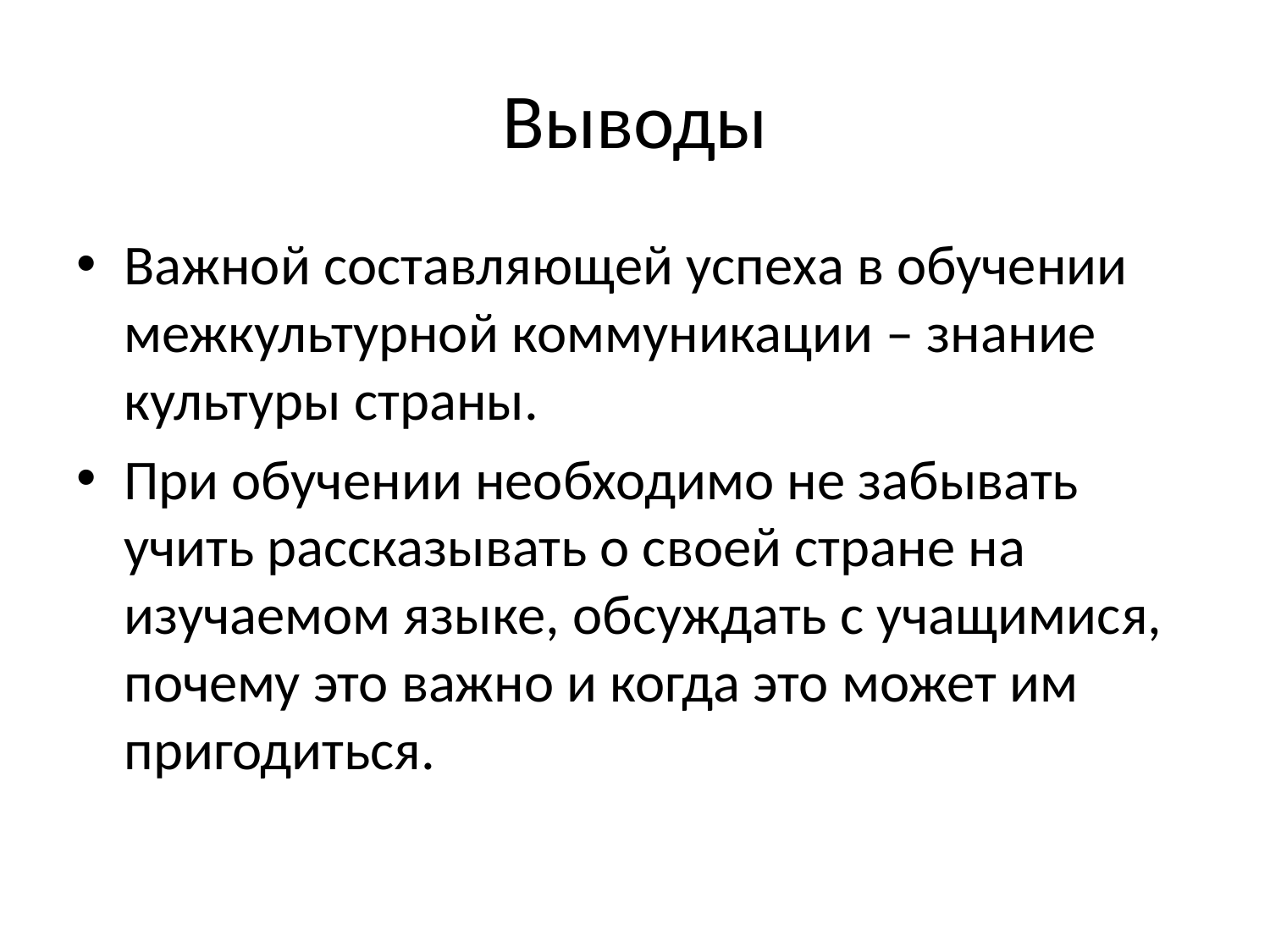

# Выводы
Важной составляющей успеха в обучении межкультурной коммуникации – знание культуры страны.
При обучении необходимо не забывать учить рассказывать о своей стране на изучаемом языке, обсуждать с учащимися, почему это важно и когда это может им пригодиться.